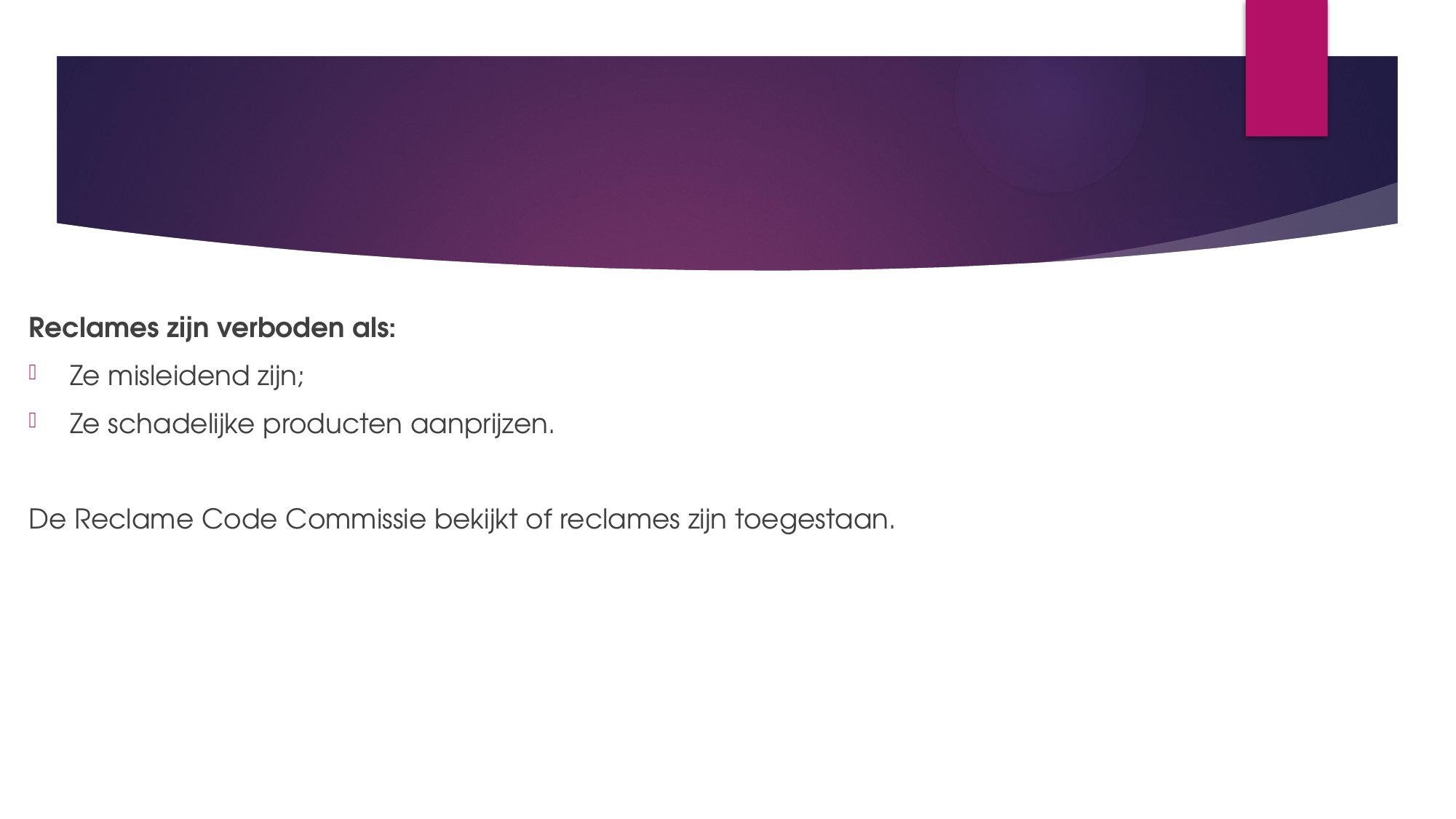

Reclames zijn verboden als:
Ze misleidend zijn;
Ze schadelijke producten aanprijzen.

De Reclame Code Commissie bekijkt of reclames zijn toegestaan.